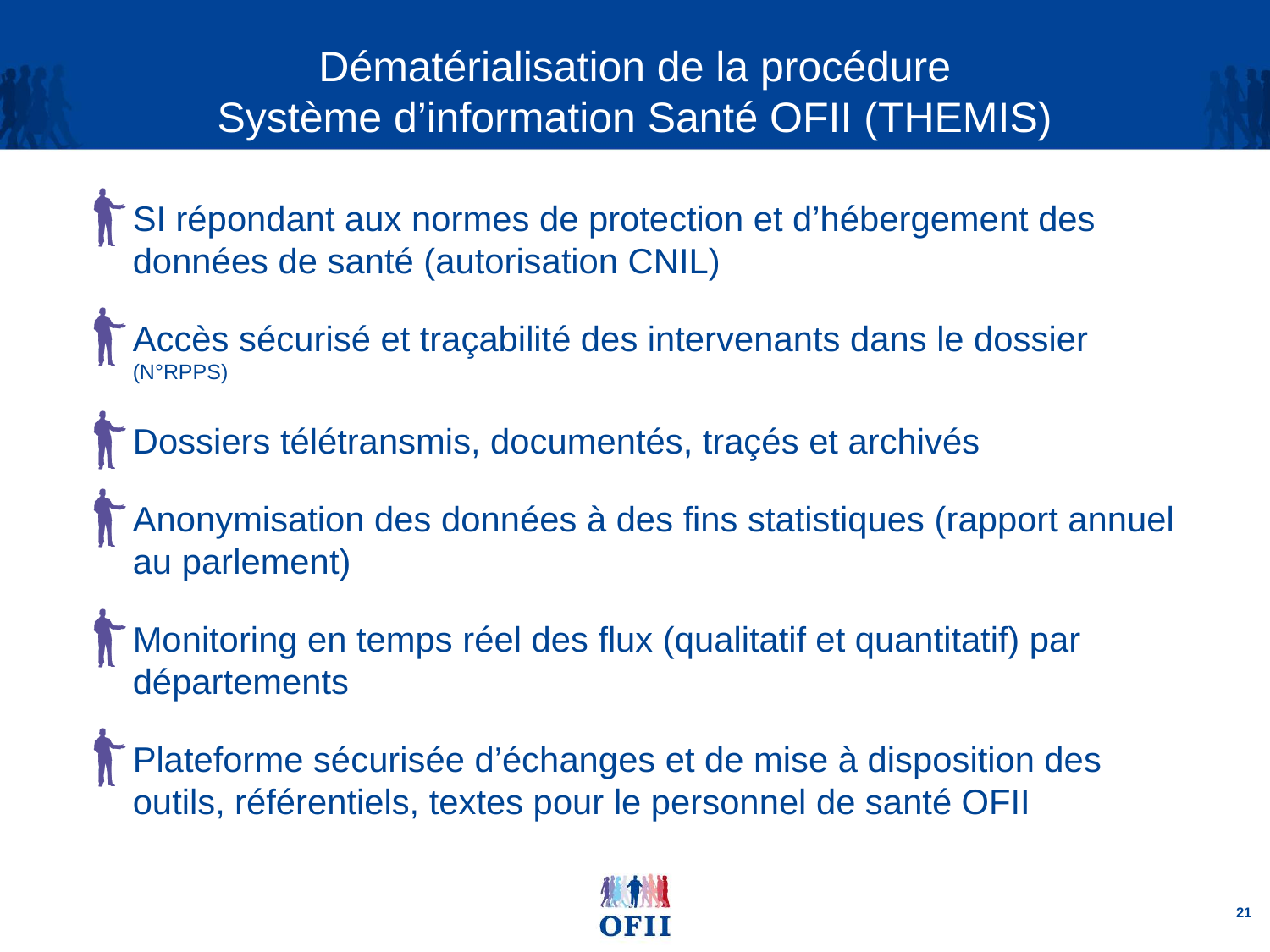

# Dématérialisation de la procédure Système d’information Santé OFII (THEMIS)
SI répondant aux normes de protection et d’hébergement des données de santé (autorisation CNIL)
Accès sécurisé et traçabilité des intervenants dans le dossier (N°RPPS)
Dossiers télétransmis, documentés, traçés et archivés
Anonymisation des données à des fins statistiques (rapport annuel au parlement)
Monitoring en temps réel des flux (qualitatif et quantitatif) par départements
Plateforme sécurisée d’échanges et de mise à disposition des outils, référentiels, textes pour le personnel de santé OFII